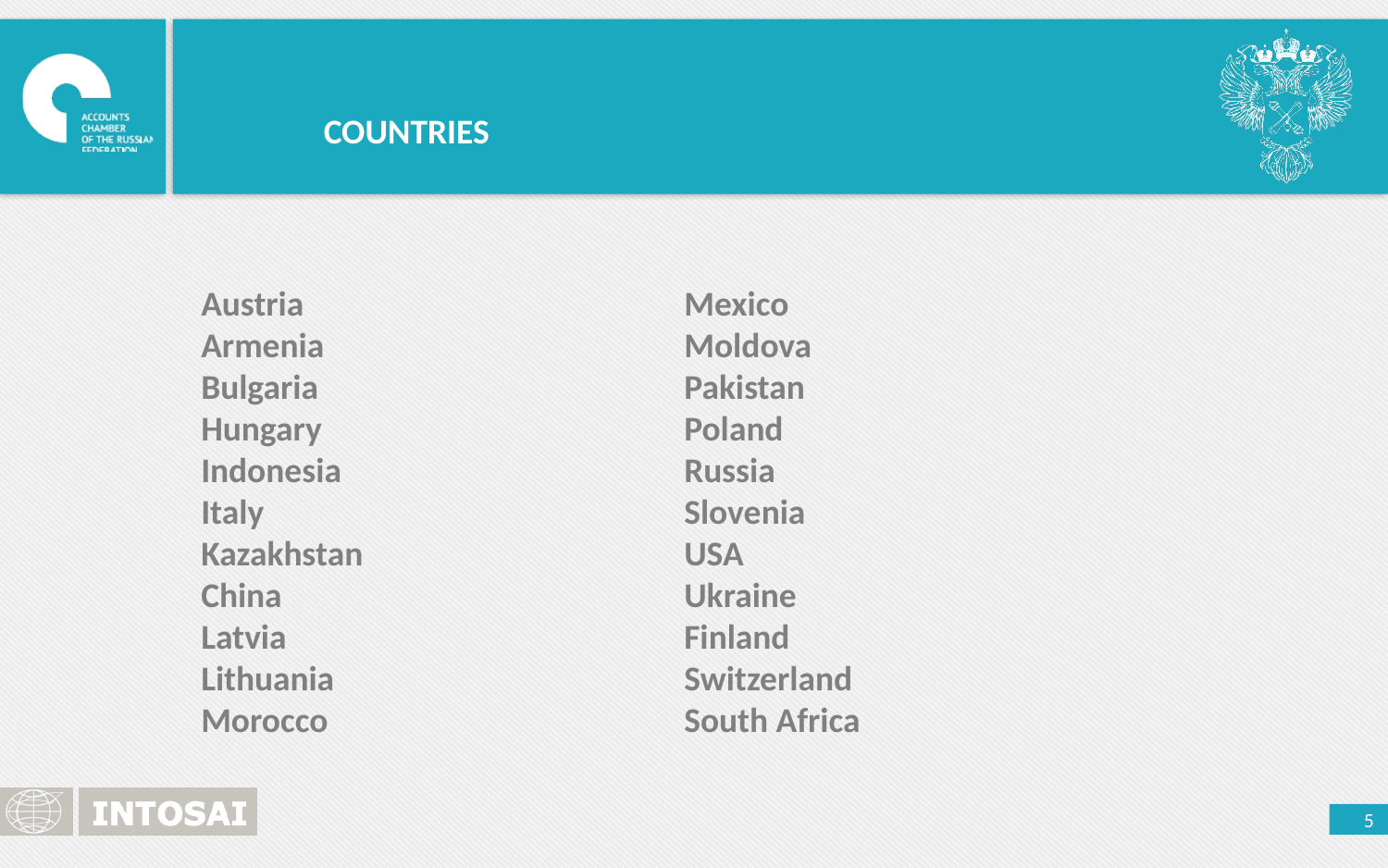

COUNTRIES
Austria
Armenia
Bulgaria
Hungary
Indonesia
Italy
Kazakhstan
China
Latvia
Lithuania
Morocco
Mexico
Moldova
Pakistan
Poland
Russia
Slovenia
USA
Ukraine
Finland
Switzerland
South Africa